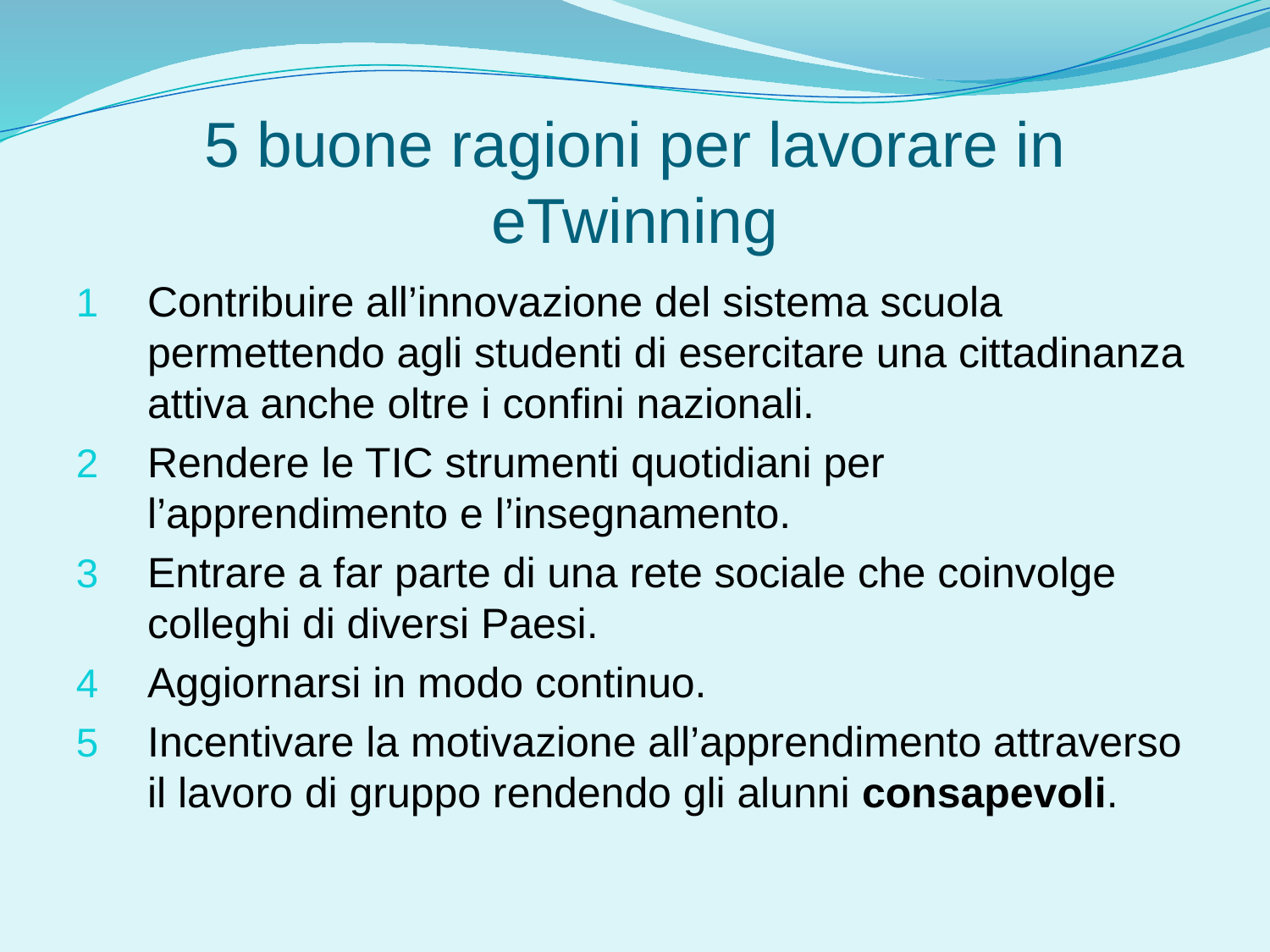

# 5 buone ragioni per lavorare in eTwinning
Contribuire all’innovazione del sistema scuola permettendo agli studenti di esercitare una cittadinanza attiva anche oltre i confini nazionali.
Rendere le TIC strumenti quotidiani per l’apprendimento e l’insegnamento.
Entrare a far parte di una rete sociale che coinvolge colleghi di diversi Paesi.
Aggiornarsi in modo continuo.
Incentivare la motivazione all’apprendimento attraverso il lavoro di gruppo rendendo gli alunni consapevoli.